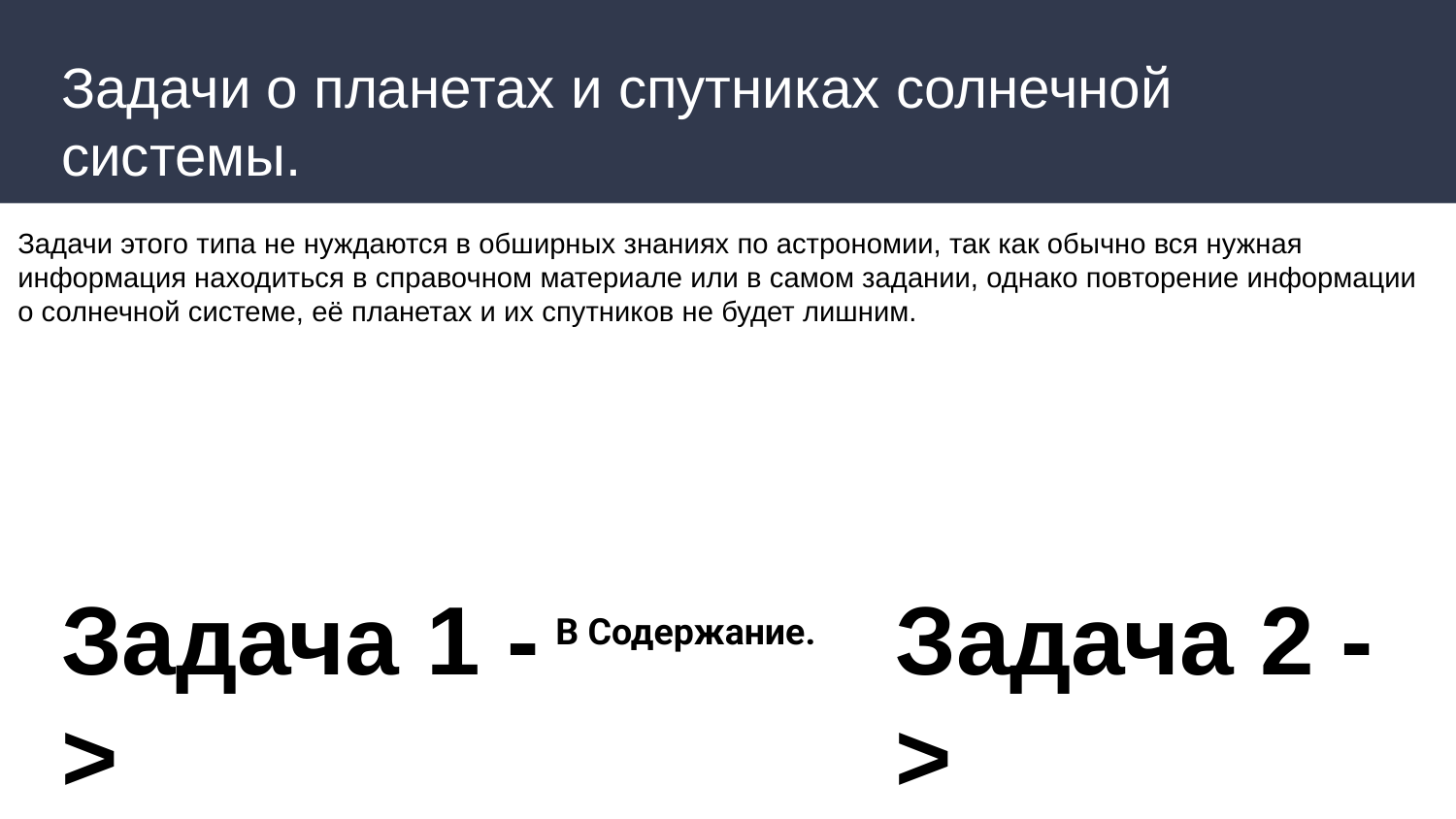

# Задачи о планетах и спутниках солнечной системы.
Задачи этого типа не нуждаются в обширных знаниях по астрономии, так как обычно вся нужная информация находиться в справочном материале или в самом задании, однако повторение информации о солнечной системе, её планетах и их спутников не будет лишним.
Задача 1 ->
Задача 2 ->
В Содержание.